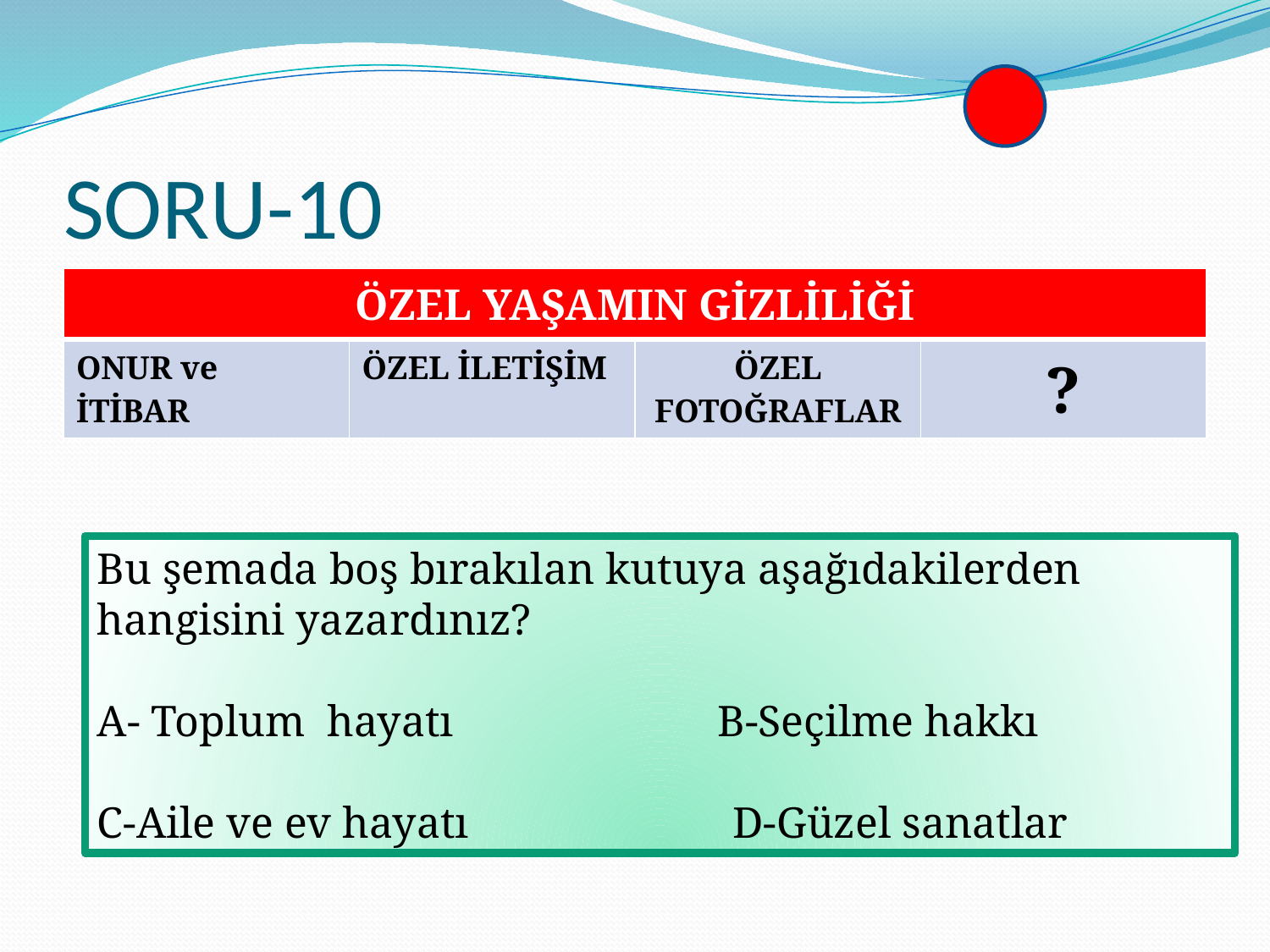

# SORU-10
| ÖZEL YAŞAMIN GİZLİLİĞİ |  |  |  |
| --- | --- | --- | --- |
| ONUR ve İTİBAR | ÖZEL İLETİŞİM | ÖZEL FOTOĞRAFLAR | ? |
Bu şemada boş bırakılan kutuya aşağıdakilerden hangisini yazardınız?

A- Toplum  hayatı                        B-Seçilme hakkı

C-Aile ve ev hayatı                        D-Güzel sanatlar